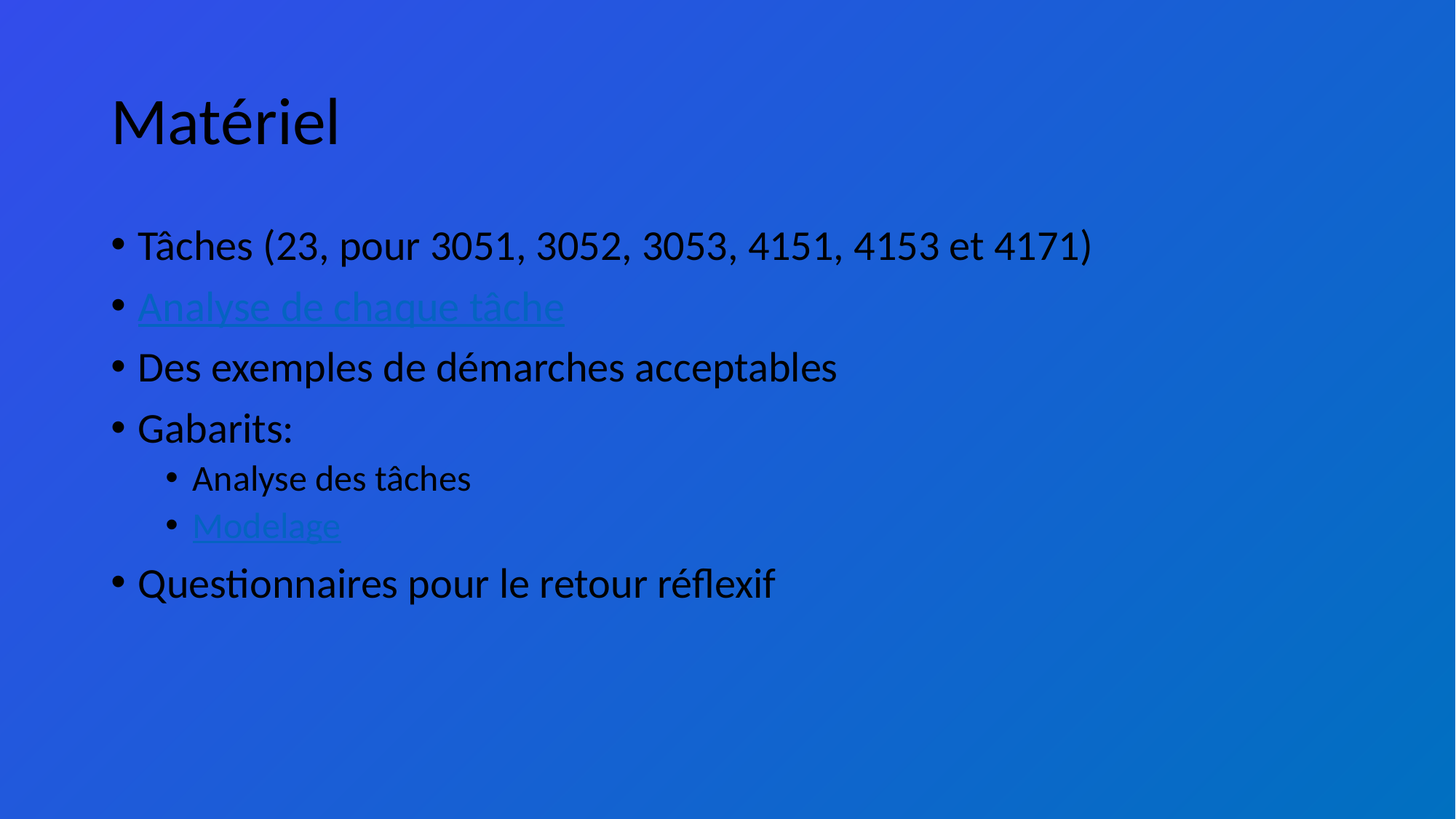

# Matériel
Tâches (23, pour 3051, 3052, 3053, 4151, 4153 et 4171)
Analyse de chaque tâche
Des exemples de démarches acceptables
Gabarits:
Analyse des tâches
Modelage
Questionnaires pour le retour réflexif